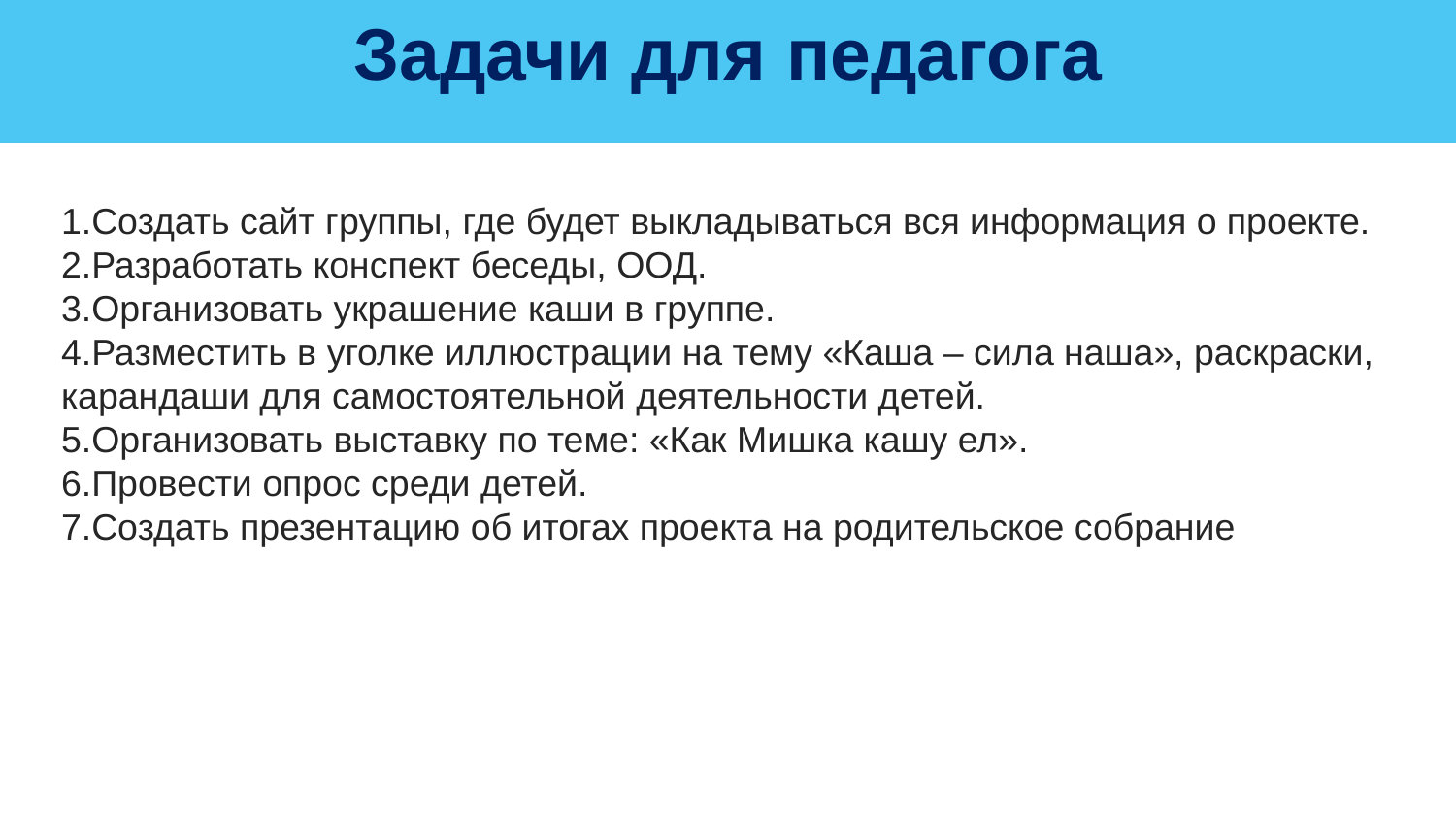

Задачи для педагога
1.Создать сайт группы, где будет выкладываться вся информация о проекте.
2.Разработать конспект беседы, ООД.
3.Организовать украшение каши в группе.
4.Разместить в уголке иллюстрации на тему «Каша – сила наша», раскраски, карандаши для самостоятельной деятельности детей.
5.Организовать выставку по теме: «Как Мишка кашу ел».
6.Провести опрос среди детей.
7.Создать презентацию об итогах проекта на родительское собрание
OUR MISSION